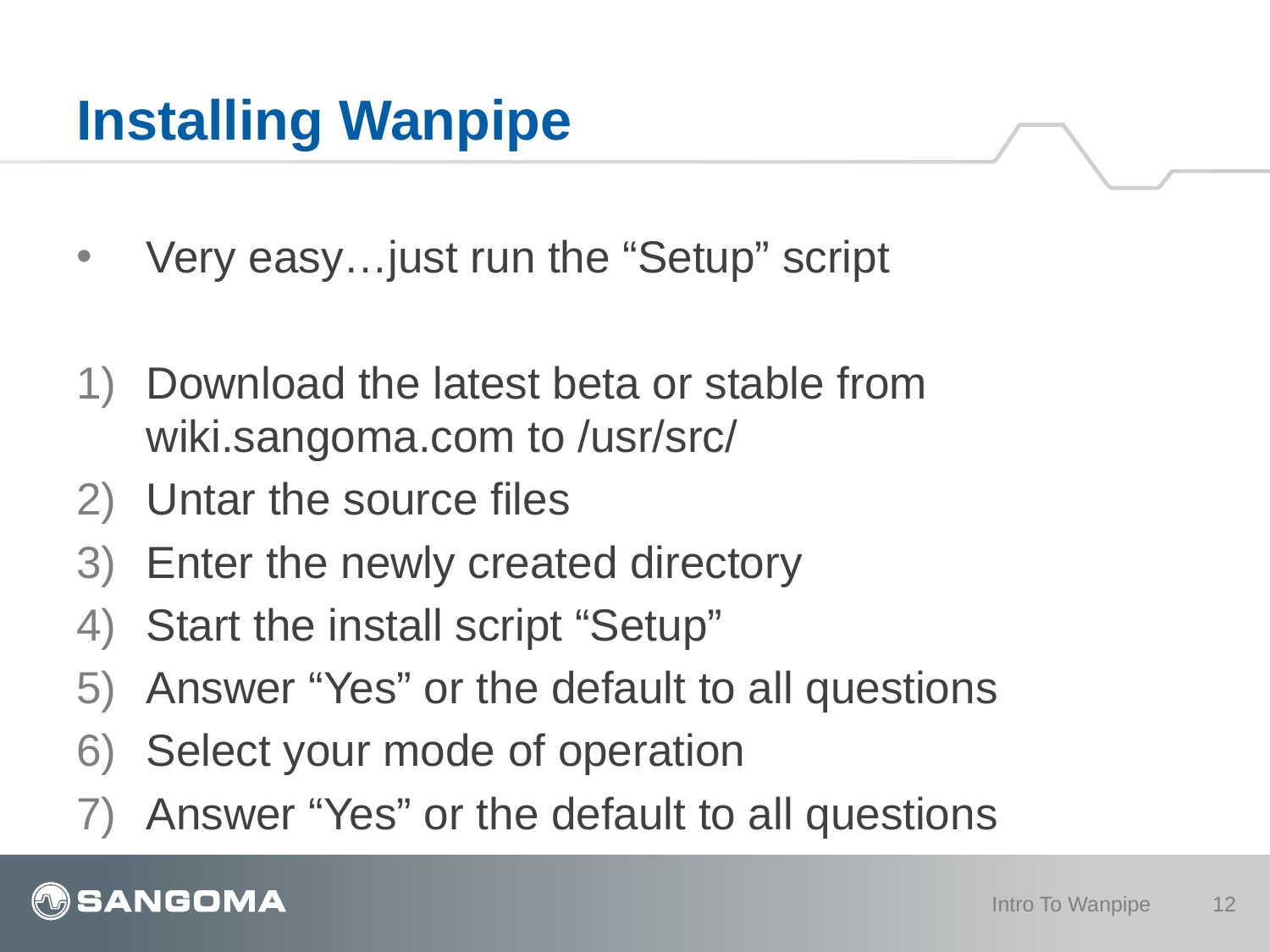

# Installing Wanpipe
Very easy…just run the “Setup” script

Download the latest beta or stable from wiki.sangoma.com to /usr/src/
Untar the source files
Enter the newly created directory
Start the install script “Setup”
Answer “Yes” or the default to all questions
Select your mode of operation
Answer “Yes” or the default to all questions

Intro To Wanpipe
12